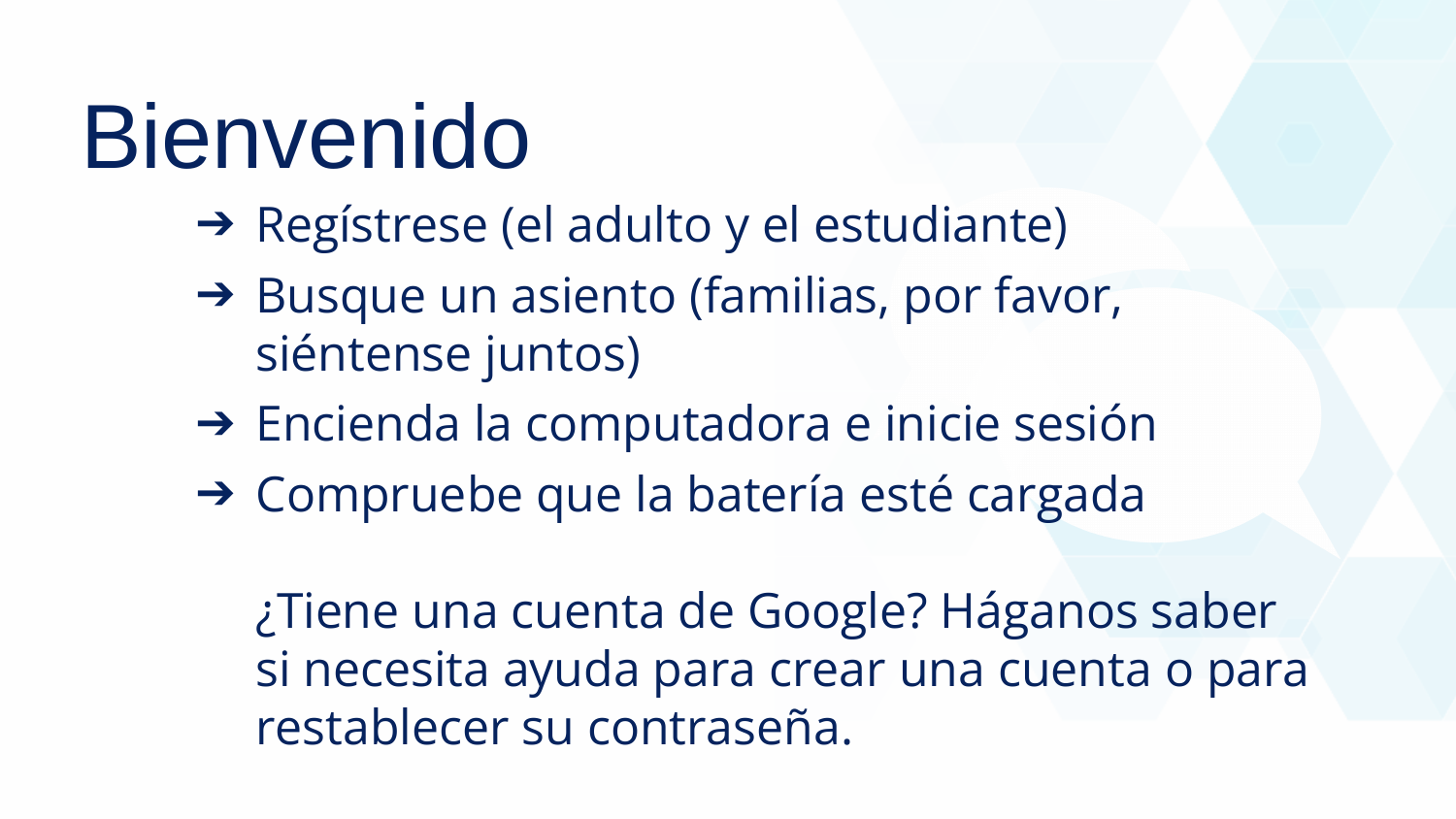

Bienvenido
Regístrese (el adulto y el estudiante)
Busque un asiento (familias, por favor, siéntense juntos)
Encienda la computadora e inicie sesión
Compruebe que la batería esté cargada
¿Tiene una cuenta de Google? Háganos saber si necesita ayuda para crear una cuenta o para restablecer su contraseña.